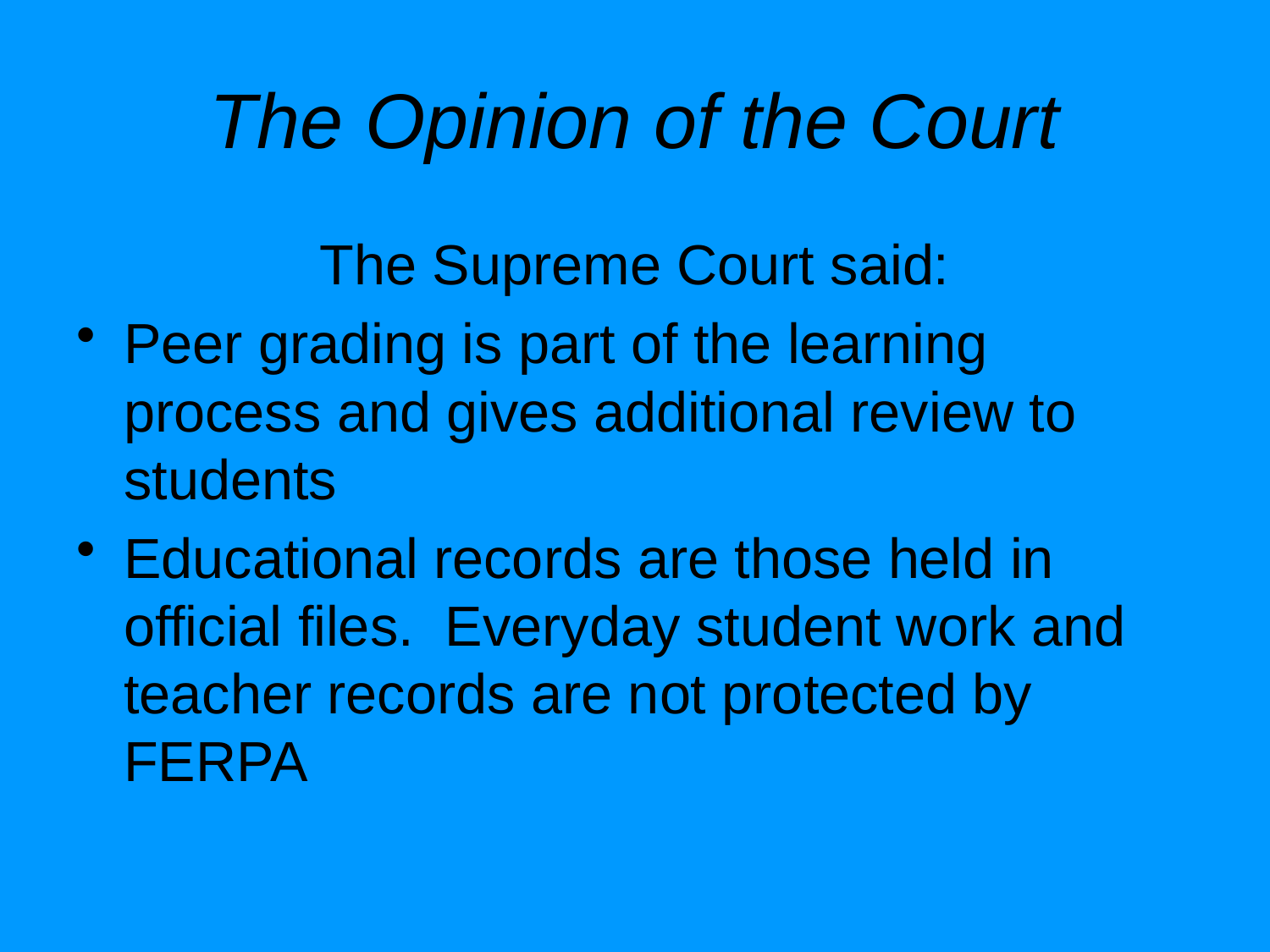

# The Opinion of the Court
The Supreme Court said:
Peer grading is part of the learning process and gives additional review to students
Educational records are those held in official files.  Everyday student work and teacher records are not protected by FERPA